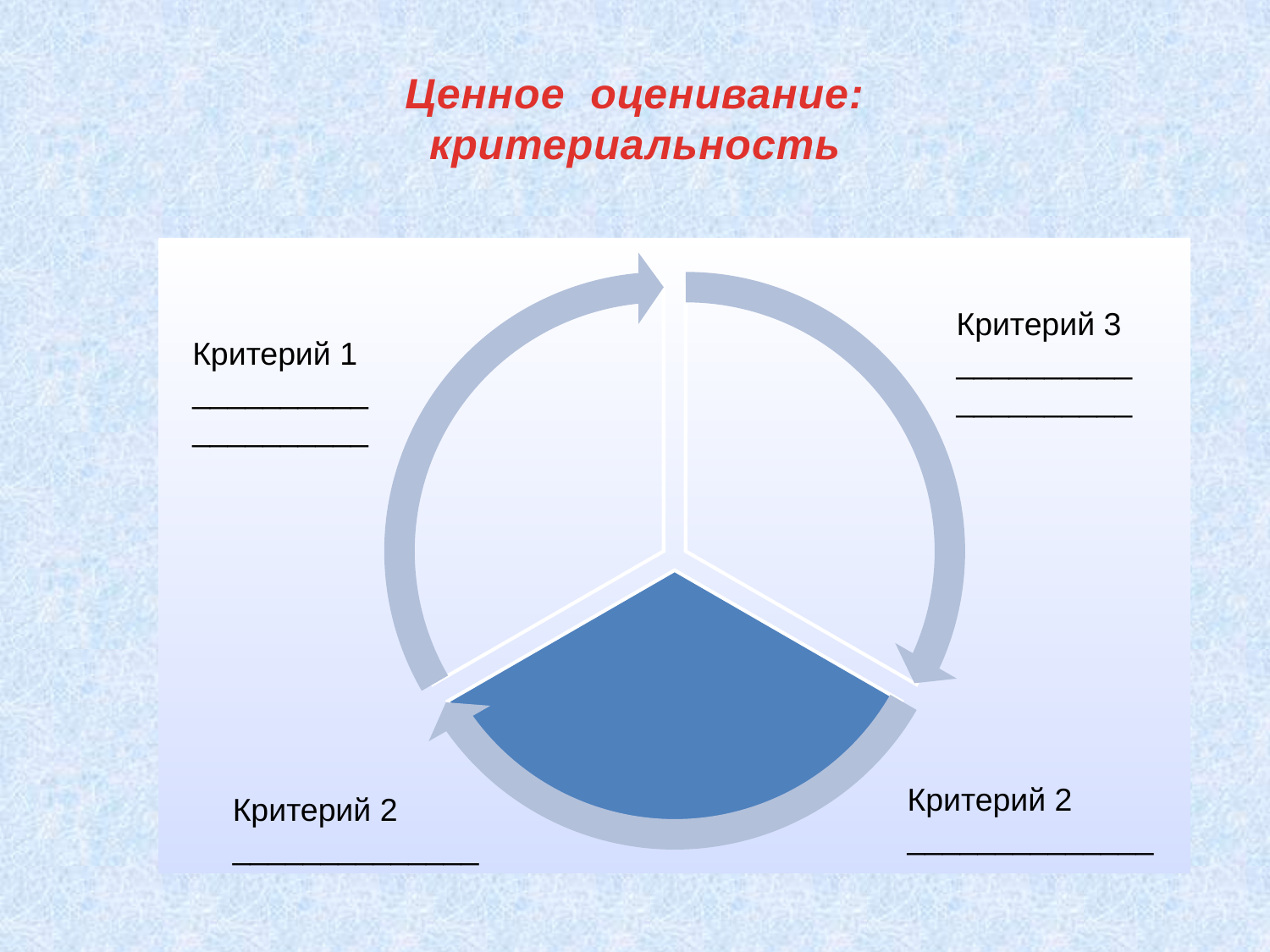

# Ценное  оценивание: критериальность

Критерий 3
__________
__________
Критерий 1
__________
__________
Критерий 2
______________
Критерий 2
______________